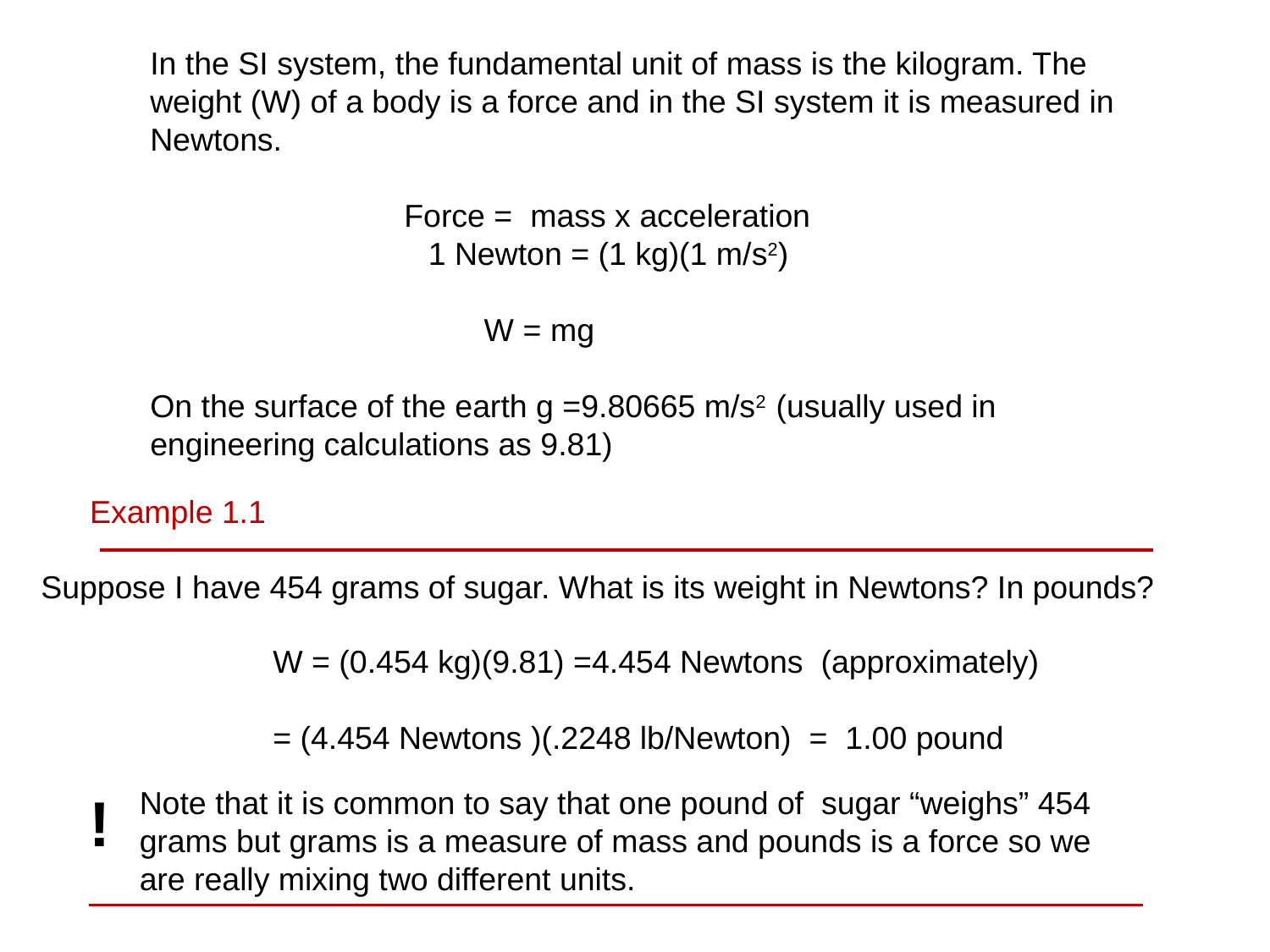

In the SI system, the fundamental unit of mass is the kilogram. The weight (W) of a body is a force and in the SI system it is measured in Newtons.

		Force =  mass x acceleration
	                 1 Newton = (1 kg)(1 m/s2)

		         W = mg

On the surface of the earth g =9.80665 m/s2  (usually used in engineering calculations as 9.81)

Example 1.1
Suppose I have 454 grams of sugar. What is its weight in Newtons? In pounds?

W = (0.454 kg)(9.81) =4.454 Newtons  (approximately)

= (4.454 Newtons )(.2248 lb/Newton)  =  1.00 pound
!
Note that it is common to say that one pound of  sugar “weighs” 454 grams but grams is a measure of mass and pounds is a force so we are really mixing two different units.